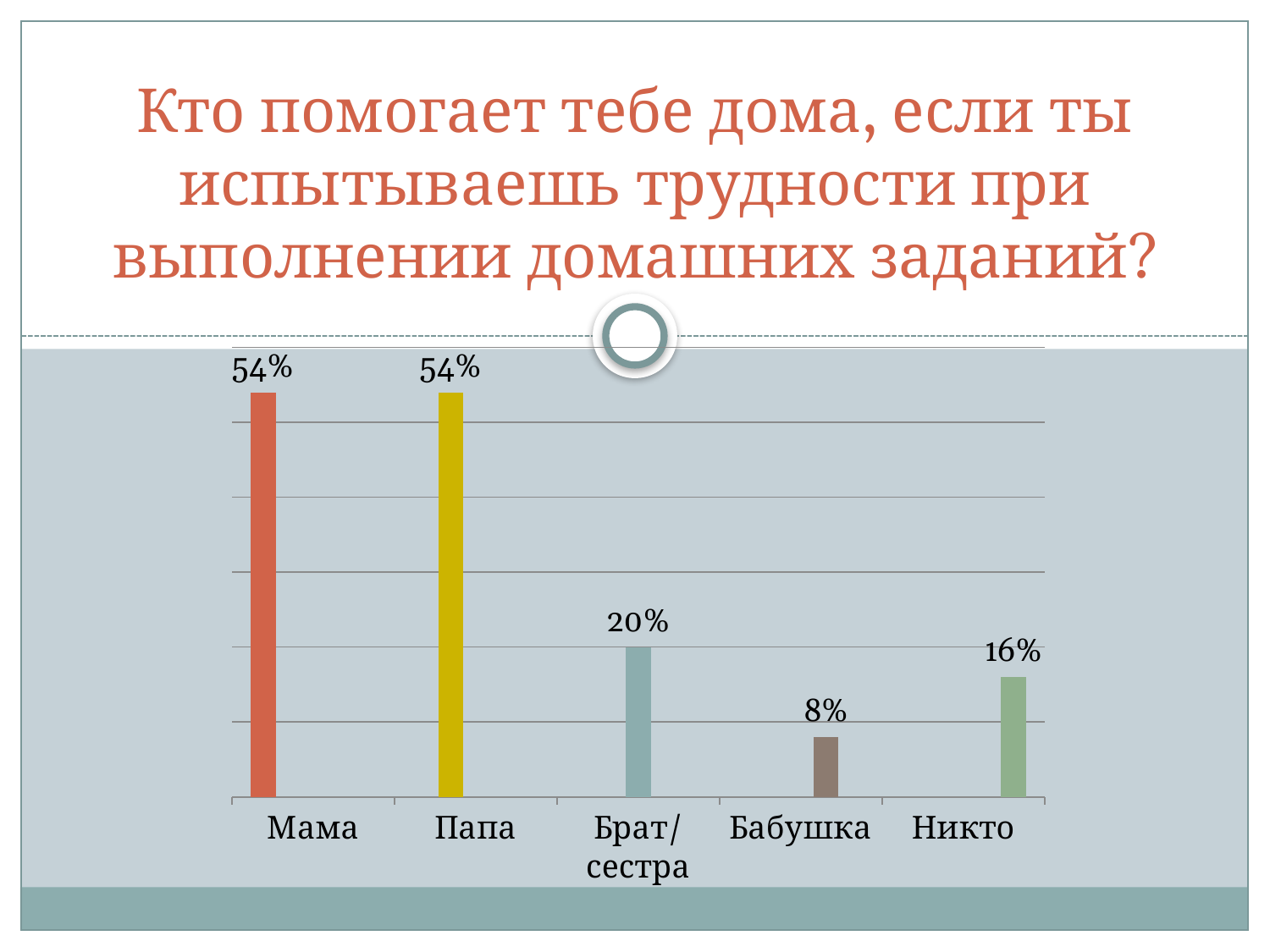

# Кто помогает тебе дома, если ты испытываешь трудности при выполнении домашних заданий?

### Chart

| Category | Ряд 1 | Ряд 2 | Ряд 3 | Ряд 4 | Ряд 5 |
|---|---|---|---|---|---|
| Мама | 0.54 | None | None | None | None |
| Папа | None | 0.54 | None | None | None |
| Брат/сестра | None | None | 0.2 | None | None |
| Бабушка | None | None | None | 0.08 | None |
| Никто | None | None | None | None | 0.16 |